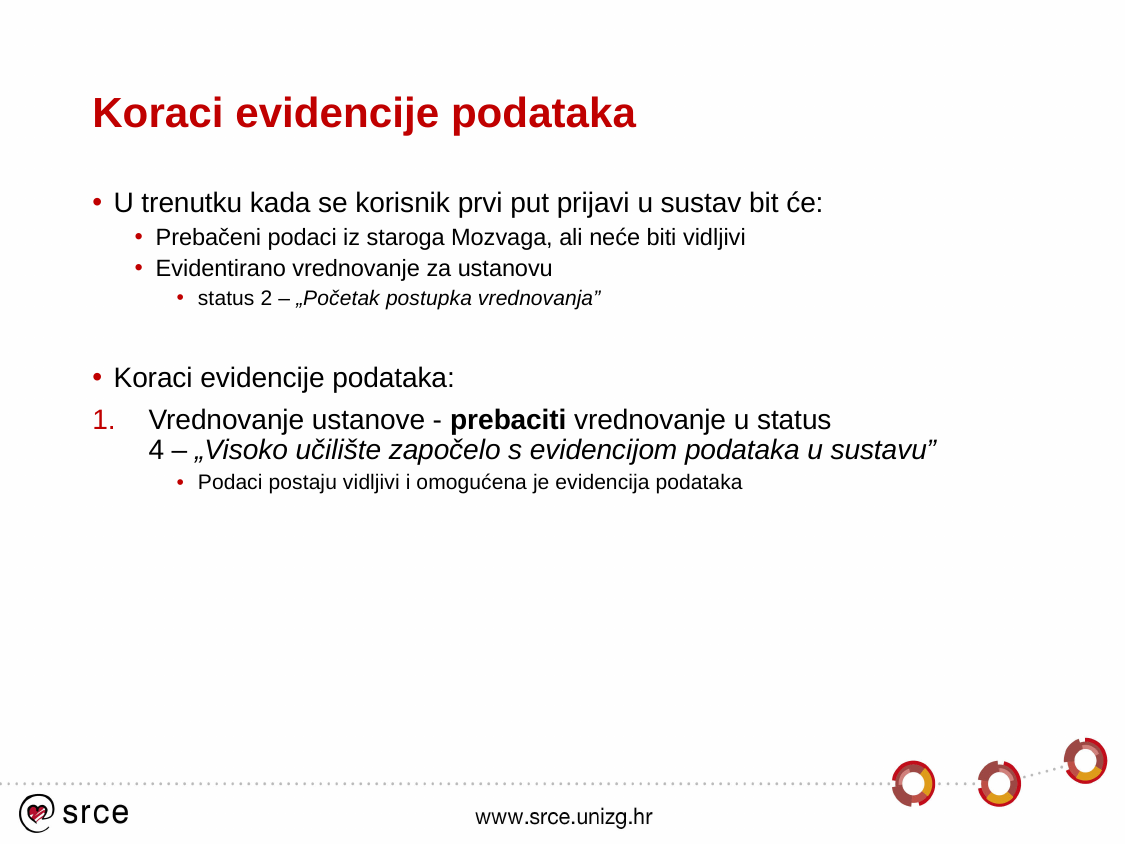

# Koraci evidencije podataka
U trenutku kada se korisnik prvi put prijavi u sustav bit će:
Prebačeni podaci iz staroga Mozvaga, ali neće biti vidljivi
Evidentirano vrednovanje za ustanovu
status 2 – „Početak postupka vrednovanja”

Koraci evidencije podataka:
Vrednovanje ustanove - prebaciti vrednovanje u status
4 – „Visoko učilište započelo s evidencijom podataka u sustavu”
Podaci postaju vidljivi i omogućena je evidencija podataka